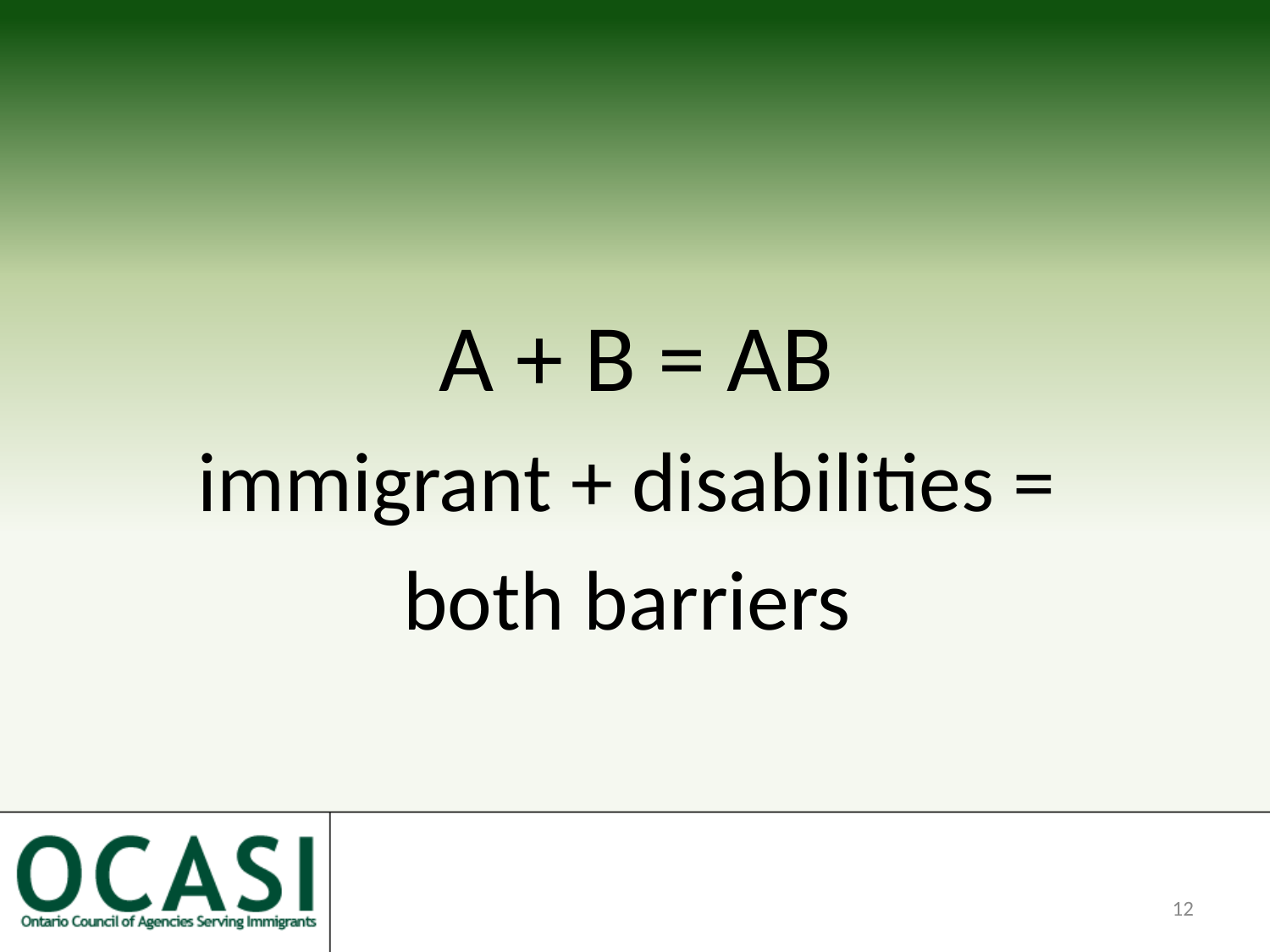

#

A + B = AB
immigrant + disabilities =
both barriers

12